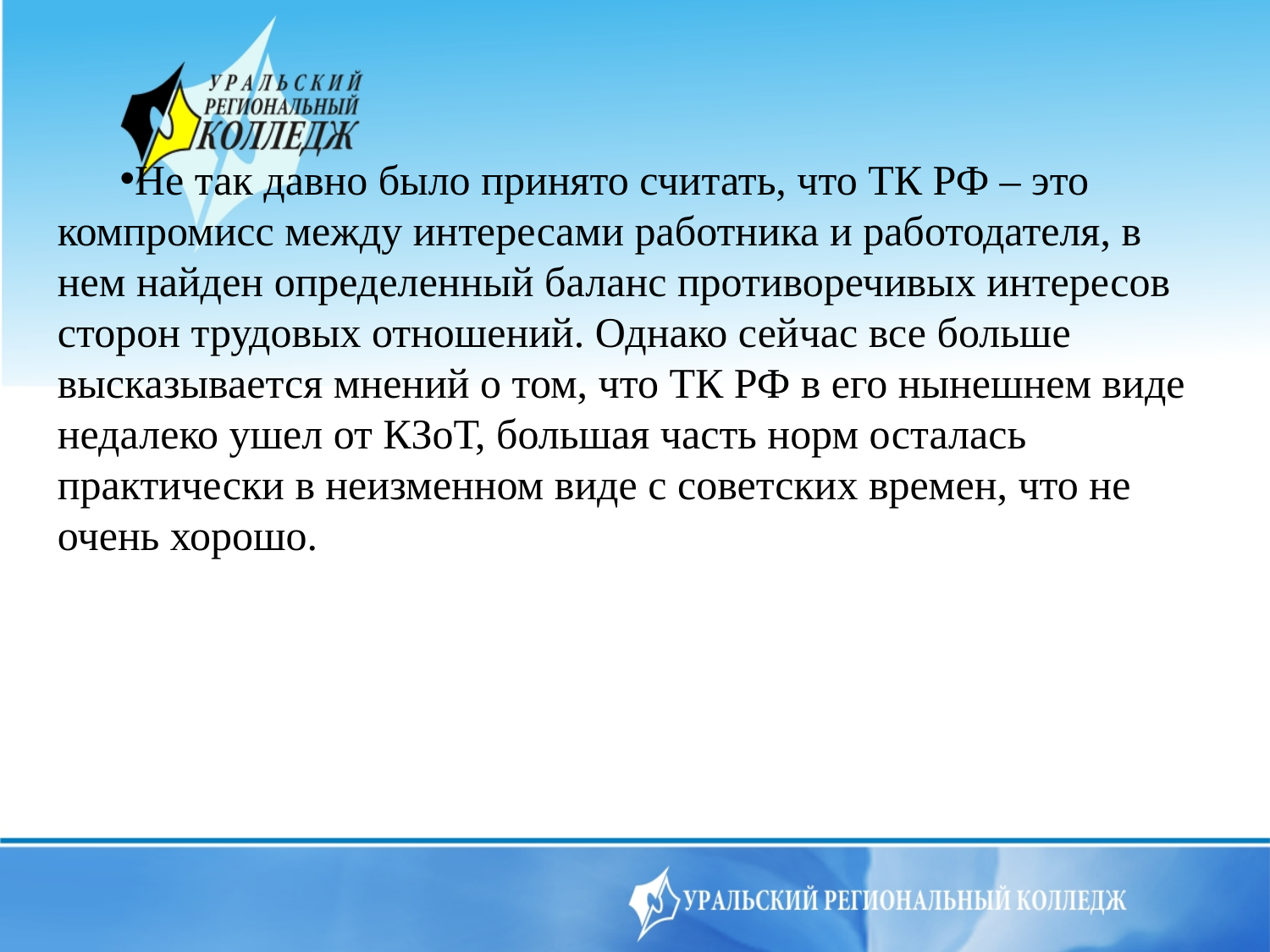

Не так давно было принято считать, что ТК РФ – это компромисс между интересами работника и работодателя, в нем найден определенный баланс противоречивых интересов сторон трудовых отношений. Однако сейчас все больше высказывается мнений о том, что ТК РФ в его нынешнем виде недалеко ушел от КЗоТ, большая часть норм осталась практически в неизменном виде с советских времен, что не очень хорошо.